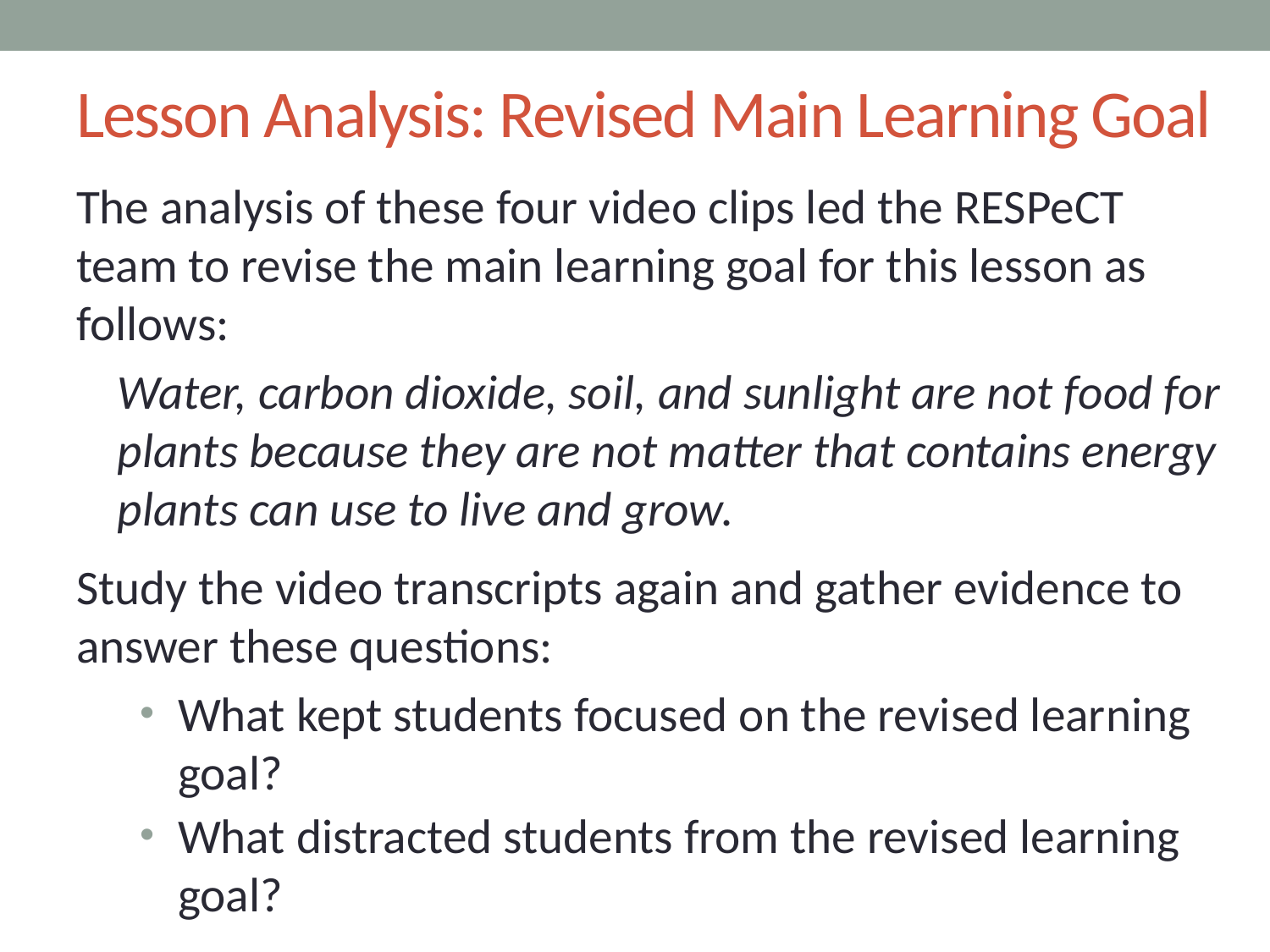

# Lesson Analysis: Revised Main Learning Goal
The analysis of these four video clips led the RESPeCT team to revise the main learning goal for this lesson as follows:
Water, carbon dioxide, soil, and sunlight are not food for plants because they are not matter that contains energy plants can use to live and grow.
Study the video transcripts again and gather evidence to answer these questions:
What kept students focused on the revised learning goal?
What distracted students from the revised learning goal?